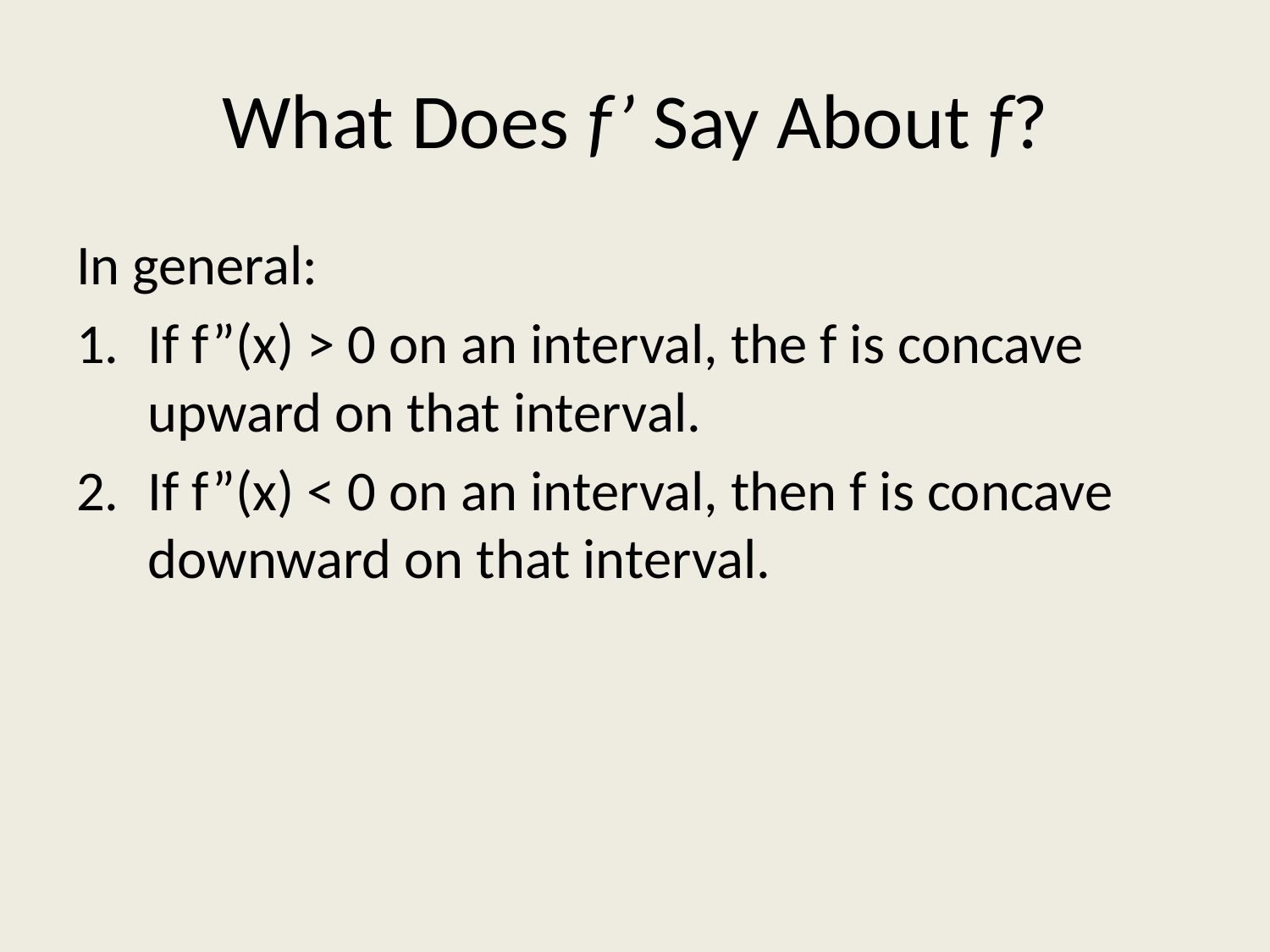

# What Does f’ Say About f?
In general:
If f”(x) > 0 on an interval, the f is concave upward on that interval.
If f”(x) < 0 on an interval, then f is concave downward on that interval.